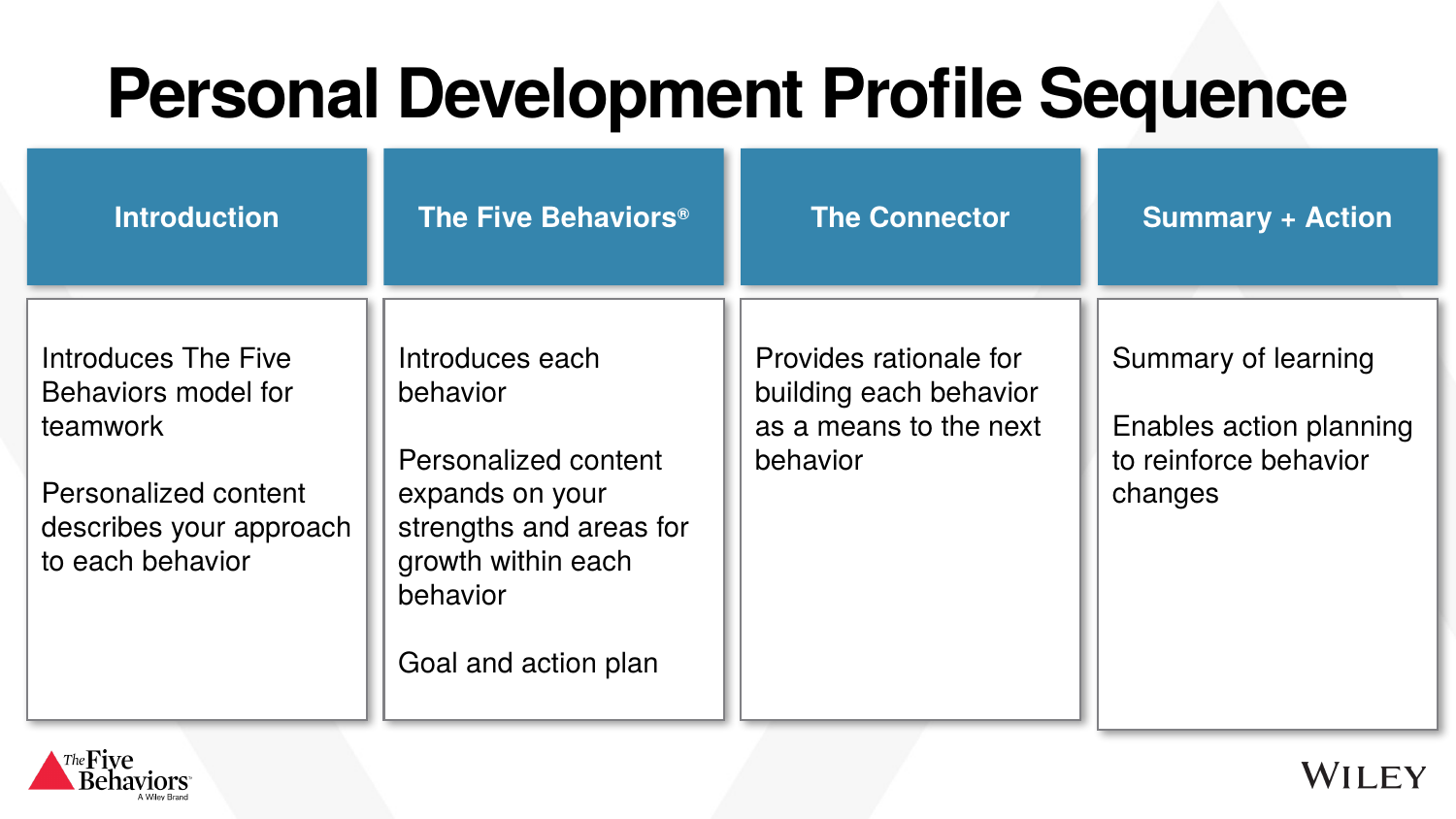

Personal Development Profile Sequence
The Connector
Summary + Action
Introduction
The Five Behaviors®

Introduces The Five Behaviors model for teamwork

Personalized content describes your approach to each behavior

Introduces each behavior

Personalized content expands on your strengths and areas for growth within each behavior

Goal and action plan

Provides rationale for building each behavior as a means to the next behavior

Summary of learning

Enables action planning to reinforce behavior changes